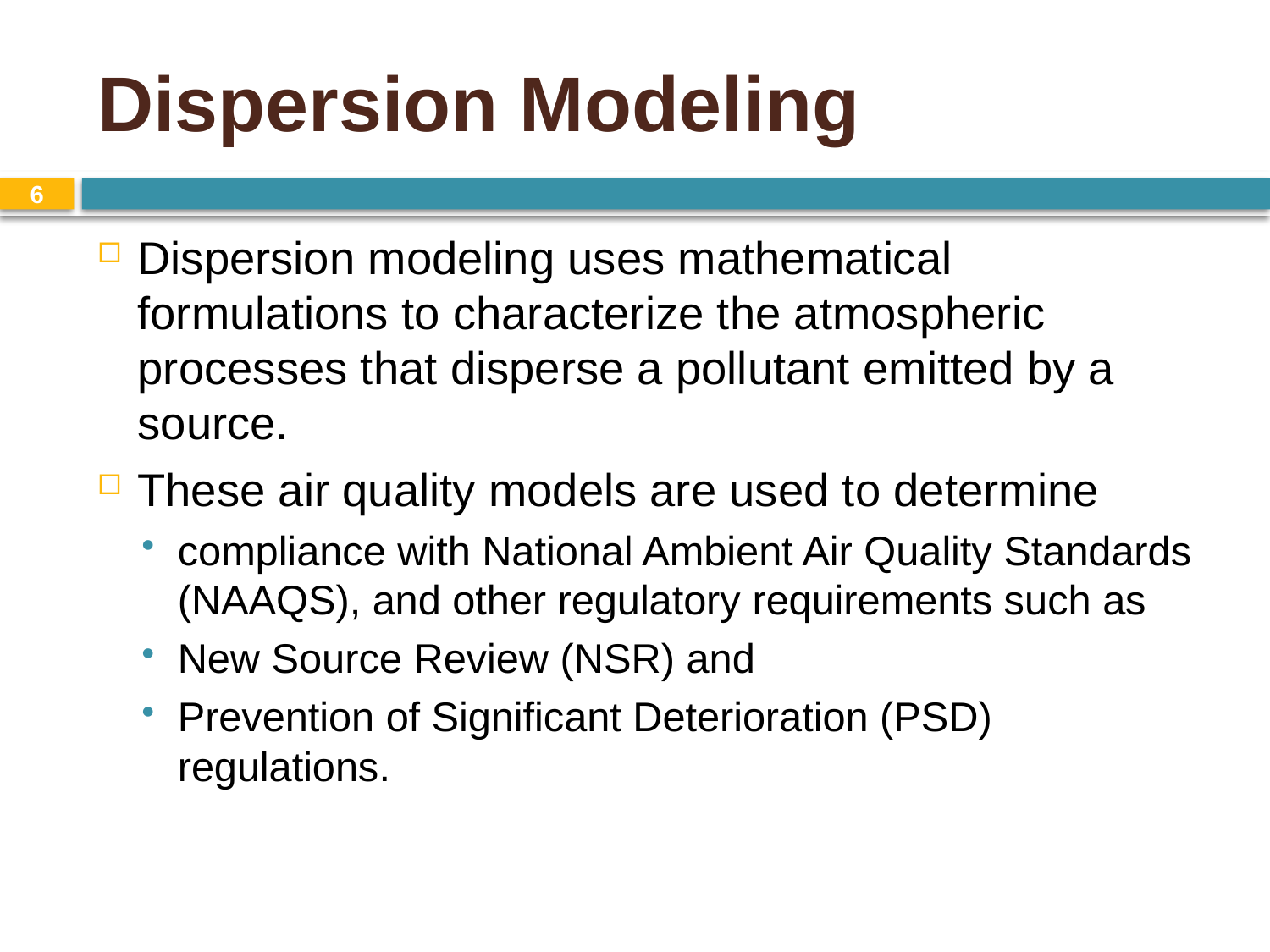

# Dispersion Modeling
6
Dispersion modeling uses mathematical formulations to characterize the atmospheric processes that disperse a pollutant emitted by a source.
These air quality models are used to determine
compliance with National Ambient Air Quality Standards (NAAQS), and other regulatory requirements such as
New Source Review (NSR) and
Prevention of Significant Deterioration (PSD) regulations.